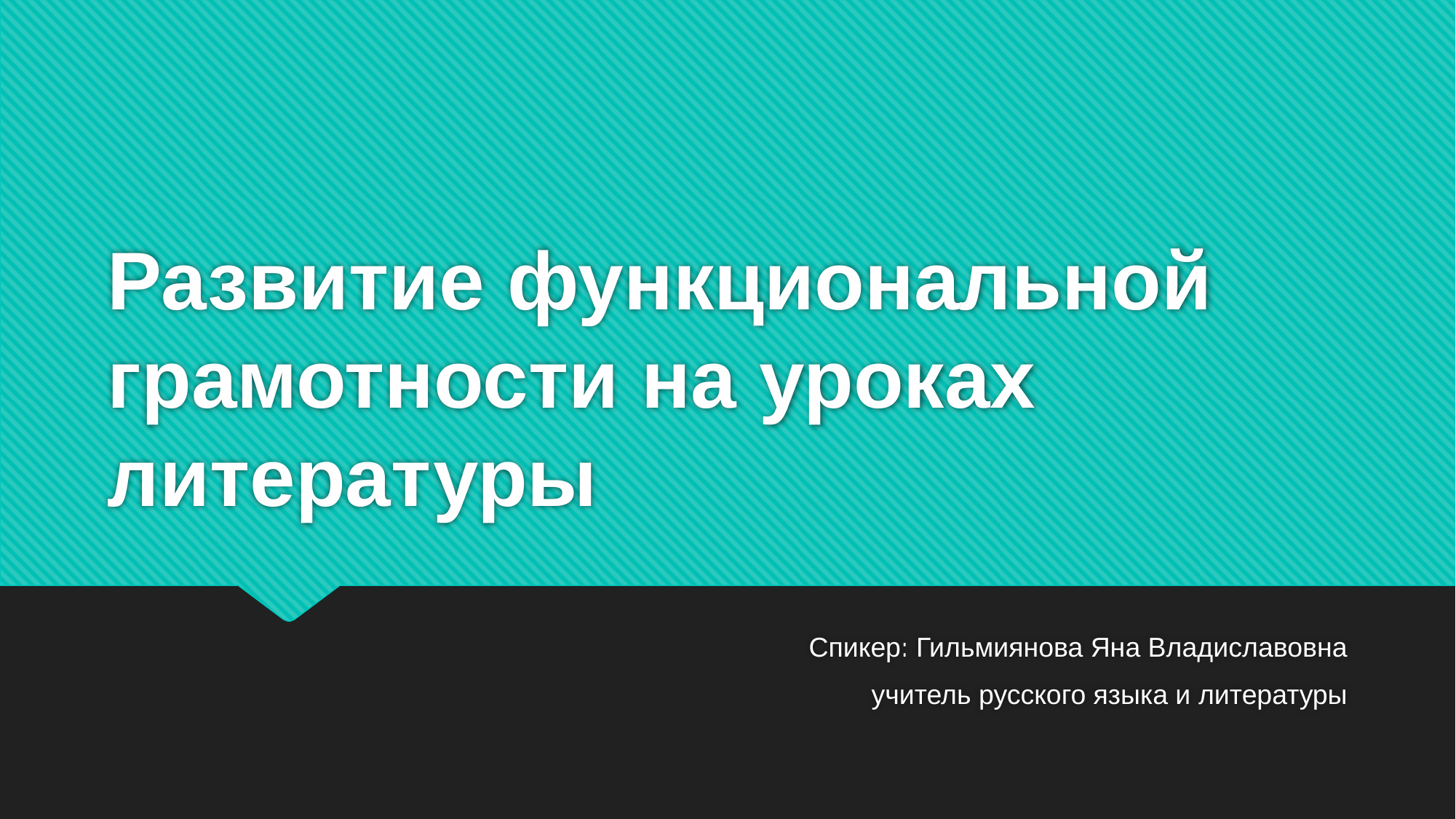

# Развитие функциональной грамотности на уроках литературы
Спикер: Гильмиянова Яна Владиславовна
учитель русского языка и литературы